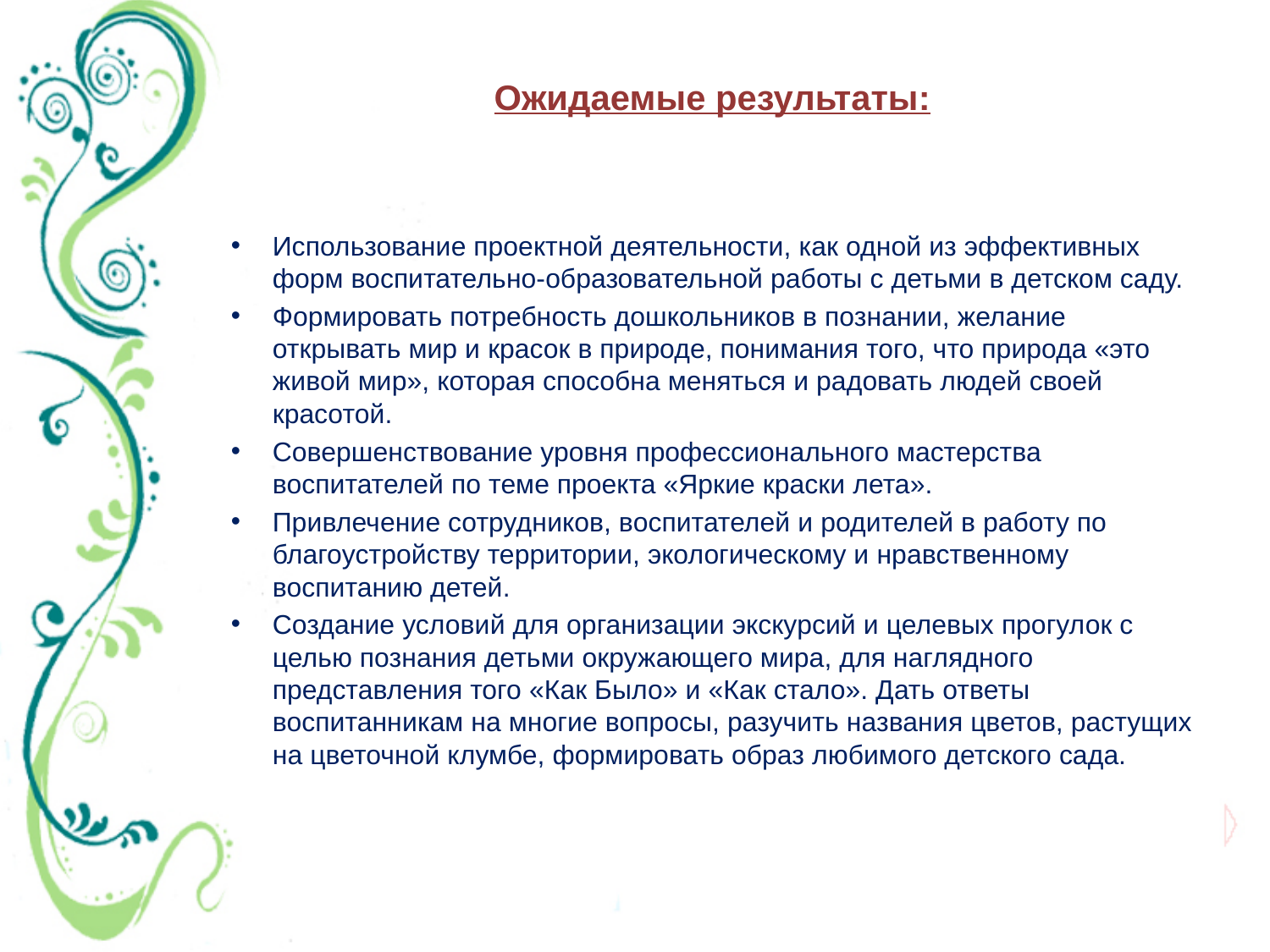

# Ожидаемые результаты:
Использование проектной деятельности, как одной из эффективных форм воспитательно-образовательной работы с детьми в детском саду.
Формировать потребность дошкольников в познании, желание открывать мир и красок в природе, понимания того, что природа «это живой мир», которая способна меняться и радовать людей своей красотой.
Совершенствование уровня профессионального мастерства воспитателей по теме проекта «Яркие краски лета».
Привлечение сотрудников, воспитателей и родителей в работу по благоустройству территории, экологическому и нравственному воспитанию детей.
Создание условий для организации экскурсий и целевых прогулок с целью познания детьми окружающего мира, для наглядного представления того «Как Было» и «Как стало». Дать ответы воспитанникам на многие вопросы, разучить названия цветов, растущих на цветочной клумбе, формировать образ любимого детского сада.